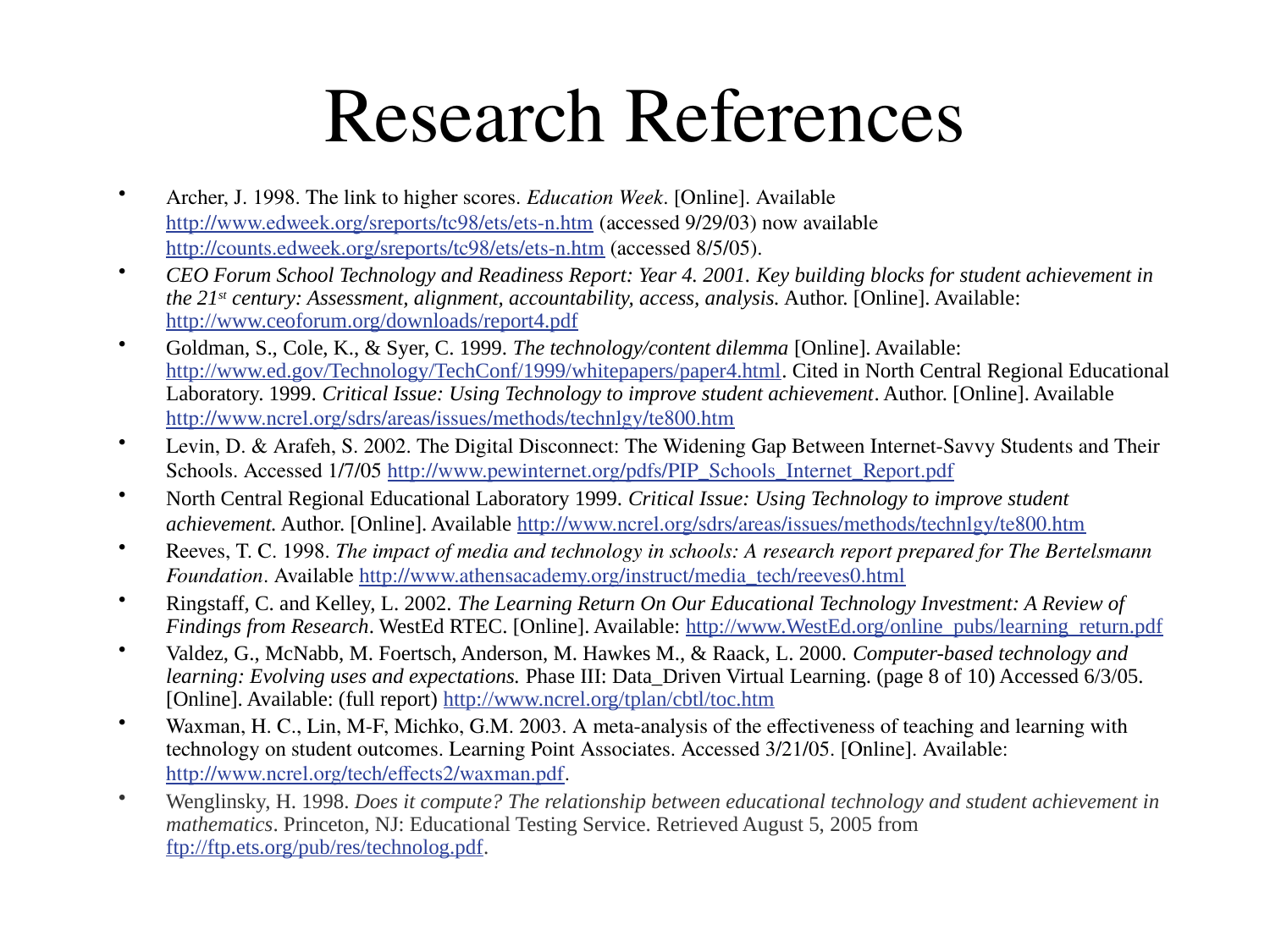

# Research References
Archer, J. 1998. The link to higher scores. Education Week. [Online]. Available http://www.edweek.org/sreports/tc98/ets/ets-n.htm (accessed 9/29/03) now available http://counts.edweek.org/sreports/tc98/ets/ets-n.htm (accessed 8/5/05).
CEO Forum School Technology and Readiness Report: Year 4. 2001. Key building blocks for student achievement in the 21st century: Assessment, alignment, accountability, access, analysis. Author. [Online]. Available: http://www.ceoforum.org/downloads/report4.pdf
Goldman, S., Cole, K., & Syer, C. 1999. The technology/content dilemma [Online]. Available: http://www.ed.gov/Technology/TechConf/1999/whitepapers/paper4.html. Cited in North Central Regional Educational Laboratory. 1999. Critical Issue: Using Technology to improve student achievement. Author. [Online]. Available http://www.ncrel.org/sdrs/areas/issues/methods/technlgy/te800.htm
Levin, D. & Arafeh, S. 2002. The Digital Disconnect: The Widening Gap Between Internet-Savvy Students and Their Schools. Accessed 1/7/05 http://www.pewinternet.org/pdfs/PIP_Schools_Internet_Report.pdf
North Central Regional Educational Laboratory 1999. Critical Issue: Using Technology to improve student achievement. Author. [Online]. Available http://www.ncrel.org/sdrs/areas/issues/methods/technlgy/te800.htm
Reeves, T. C. 1998. The impact of media and technology in schools: A research report prepared for The Bertelsmann Foundation. Available http://www.athensacademy.org/instruct/media_tech/reeves0.html
Ringstaff, C. and Kelley, L. 2002. The Learning Return On Our Educational Technology Investment: A Review of Findings from Research. WestEd RTEC. [Online]. Available: http://www.WestEd.org/online_pubs/learning_return.pdf
Valdez, G., McNabb, M. Foertsch, Anderson, M. Hawkes M., & Raack, L. 2000. Computer-based technology and learning: Evolving uses and expectations. Phase III: Data_Driven Virtual Learning. (page 8 of 10) Accessed 6/3/05. [Online]. Available: (full report) http://www.ncrel.org/tplan/cbtl/toc.htm
Waxman, H. C., Lin, M-F, Michko, G.M. 2003. A meta-analysis of the effectiveness of teaching and learning with technology on student outcomes. Learning Point Associates. Accessed 3/21/05. [Online]. Available: http://www.ncrel.org/tech/effects2/waxman.pdf.
Wenglinsky, H. 1998. Does it compute? The relationship between educational technology and student achievement in mathematics. Princeton, NJ: Educational Testing Service. Retrieved August 5, 2005 from ftp://ftp.ets.org/pub/res/technolog.pdf.